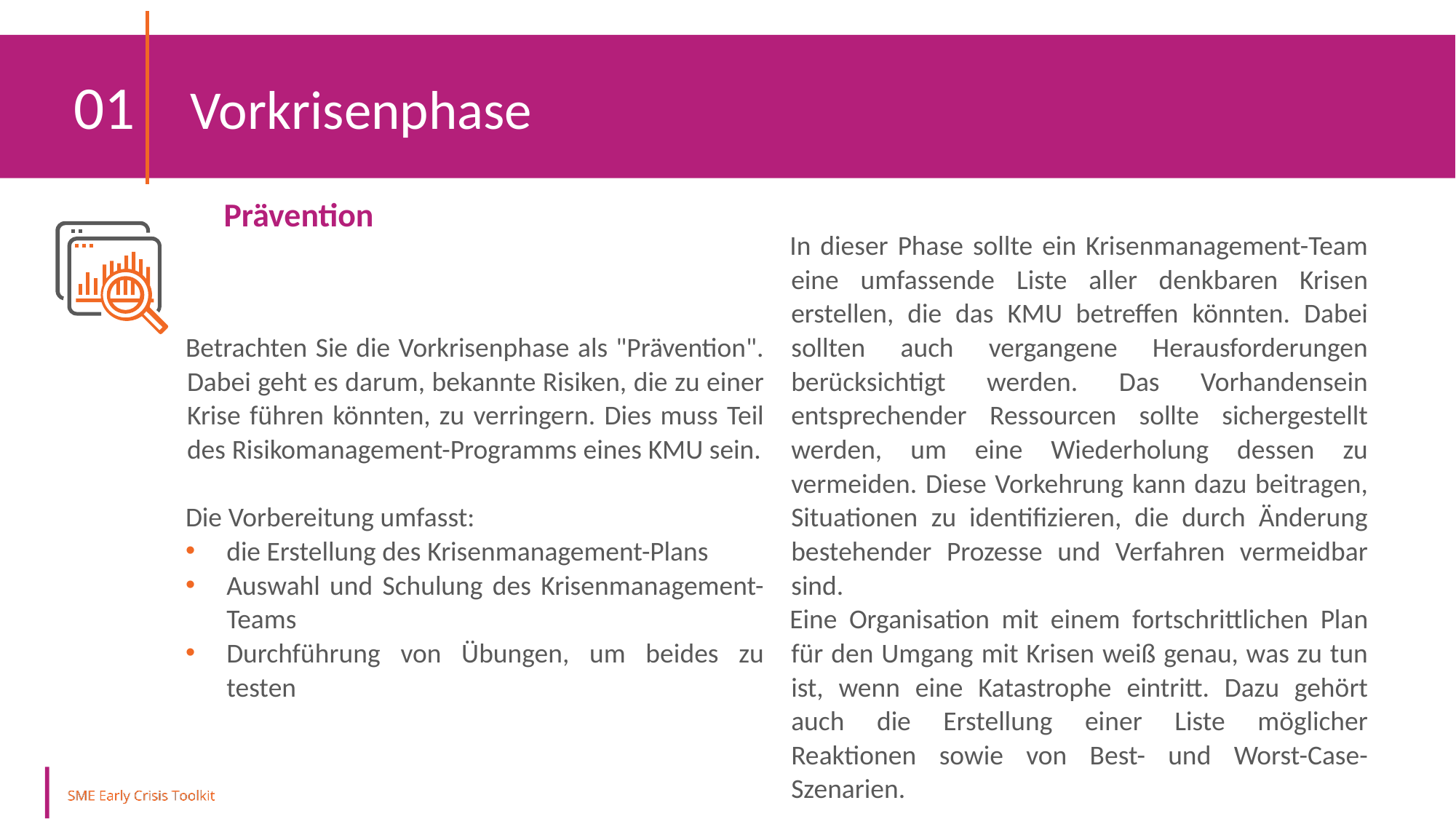

01    Vorkrisenphase

Prävention

Betrachten Sie die Vorkrisenphase als "Prävention". Dabei geht es darum, bekannte Risiken, die zu einer Krise führen könnten, zu verringern. Dies muss Teil des Risikomanagement-Programms eines KMU sein.

Die Vorbereitung umfasst:
die Erstellung des Krisenmanagement-Plans
Auswahl und Schulung des Krisenmanagement-Teams
Durchführung von Übungen, um beides zu testen

In dieser Phase sollte ein Krisenmanagement-Team eine umfassende Liste aller denkbaren Krisen erstellen, die das KMU betreffen könnten. Dabei sollten auch vergangene Herausforderungen berücksichtigt werden. Das Vorhandensein entsprechender Ressourcen sollte sichergestellt werden, um eine Wiederholung dessen zu vermeiden. Diese Vorkehrung kann dazu beitragen, Situationen zu identifizieren, die durch Änderung bestehender Prozesse und Verfahren vermeidbar sind.
Eine Organisation mit einem fortschrittlichen Plan für den Umgang mit Krisen weiß genau, was zu tun ist, wenn eine Katastrophe eintritt. Dazu gehört auch die Erstellung einer Liste möglicher Reaktionen sowie von Best- und Worst-Case-Szenarien.